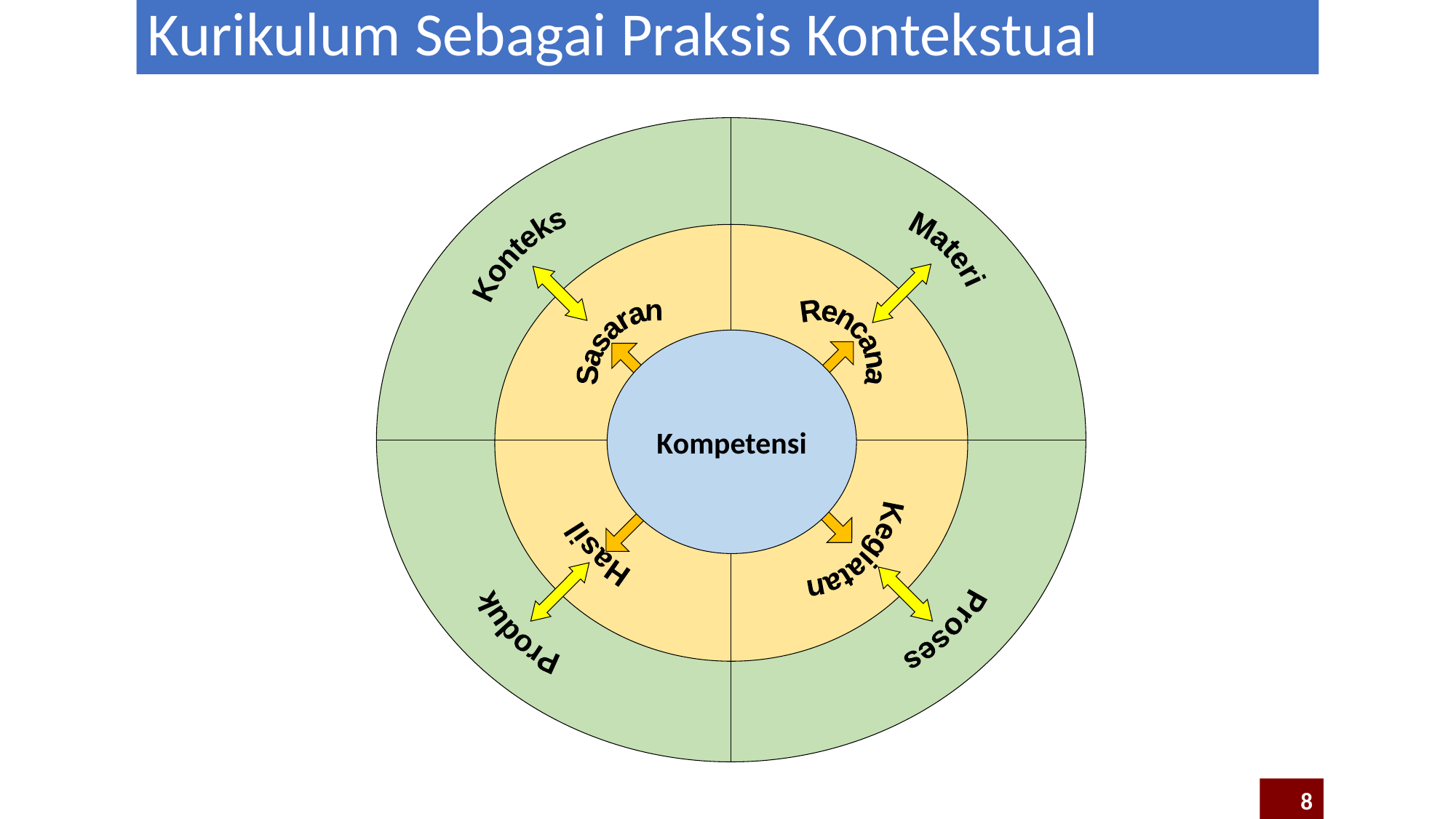

# Kurikulum Sebagai Praksis Kontekstual

Materi
Konteks

Rencana
Sasaran
Kompetensi

Hasil
Kegiatan

Produk
Proses

8